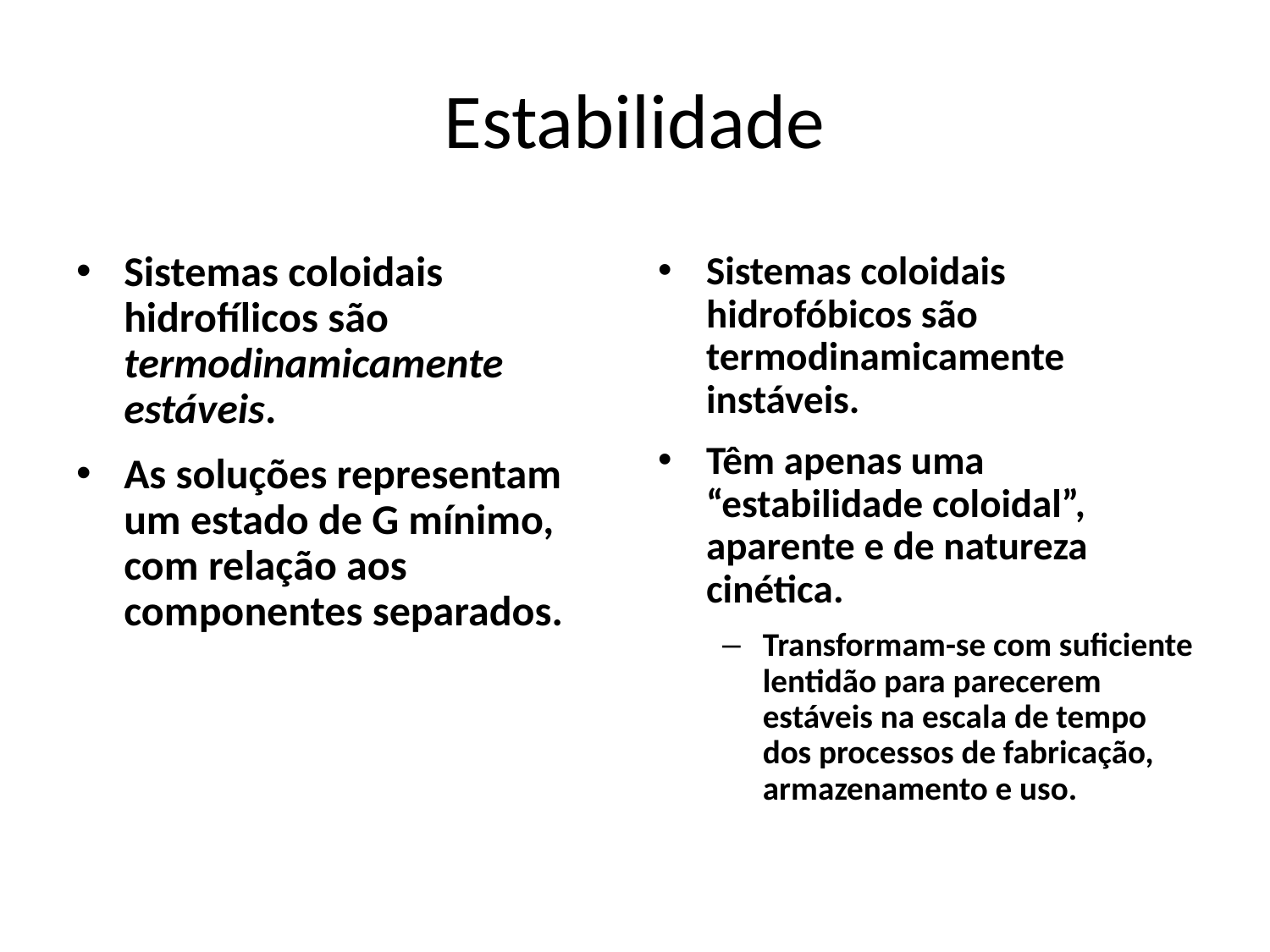

# Estabilidade

Sistemas coloidais hidrofílicos são termodinamicamente estáveis.
As soluções representam um estado de G mínimo, com relação aos componentes separados.

Sistemas coloidais hidrofóbicos são termodinamicamente instáveis.
Têm apenas uma “estabilidade coloidal”, aparente e de natureza cinética.
Transformam-se com suficiente lentidão para parecerem estáveis na escala de tempo dos processos de fabricação, armazenamento e uso.